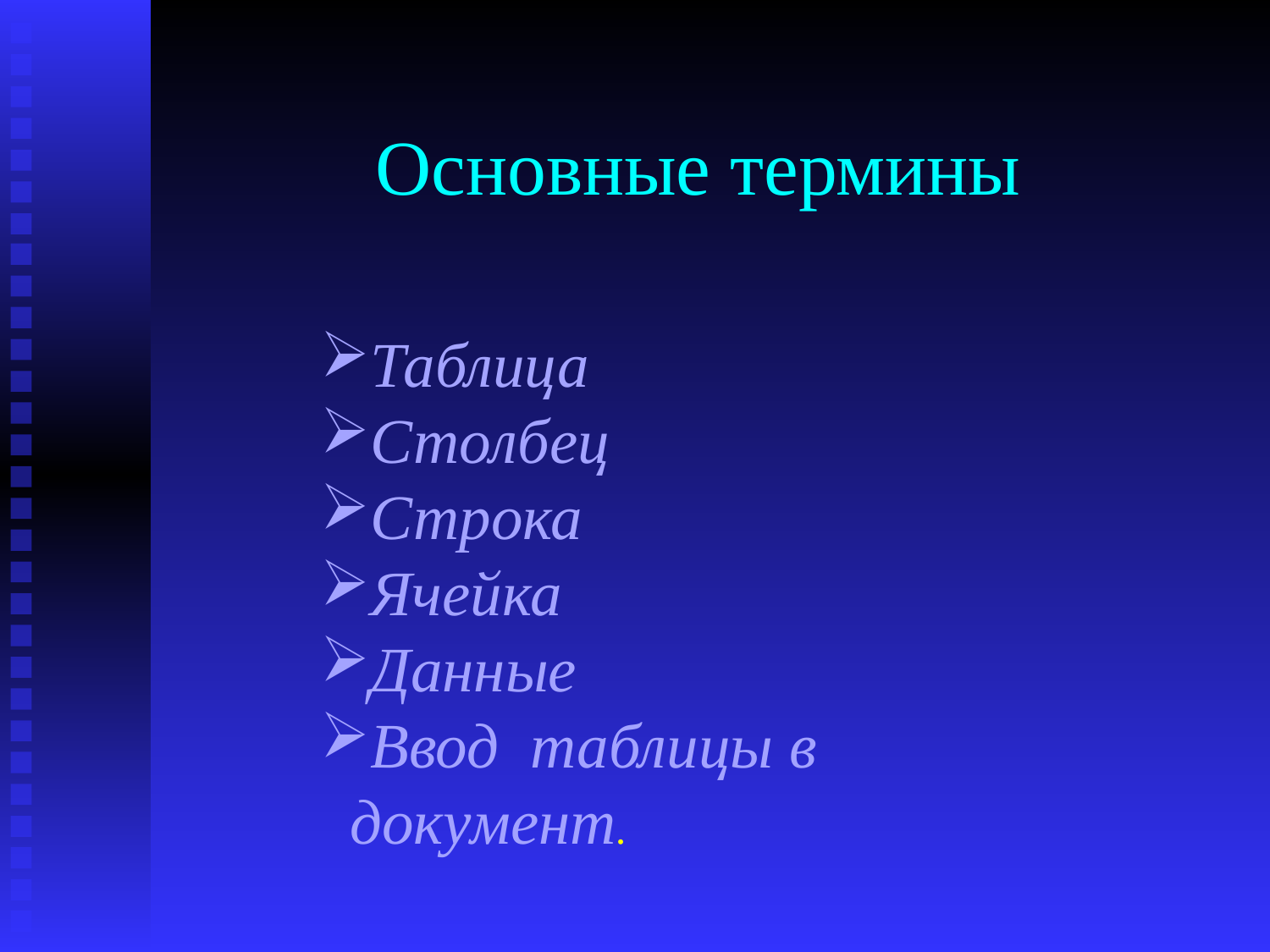

# Основные термины
Таблица
Столбец
Строка
Ячейка
Данные
Ввод  таблицы в документ.